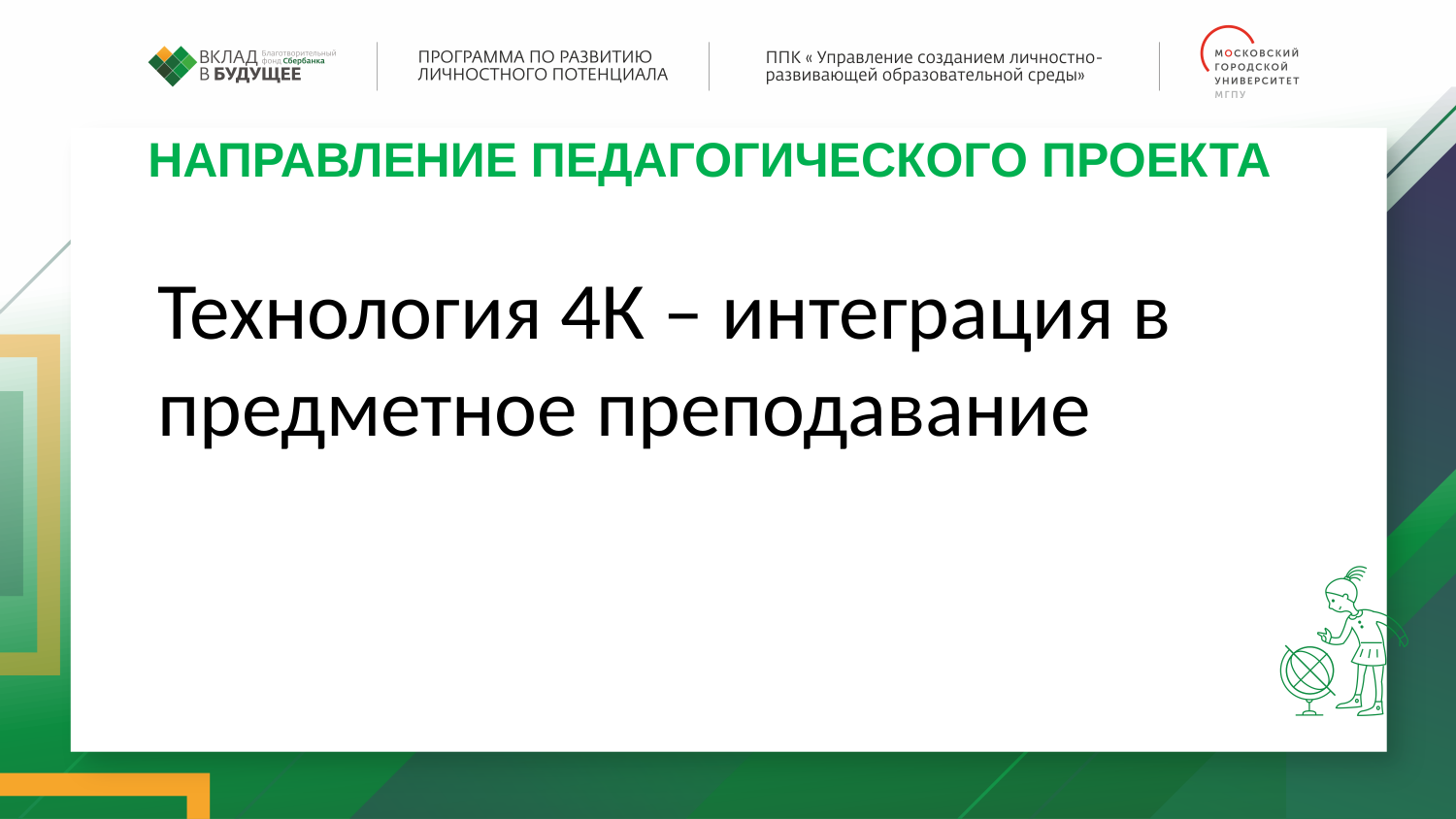

НАПРАВЛЕНИЕ ПЕДАГОГИЧЕСКОГО ПРОЕКТА
Технология 4К – интеграция в предметное преподавание